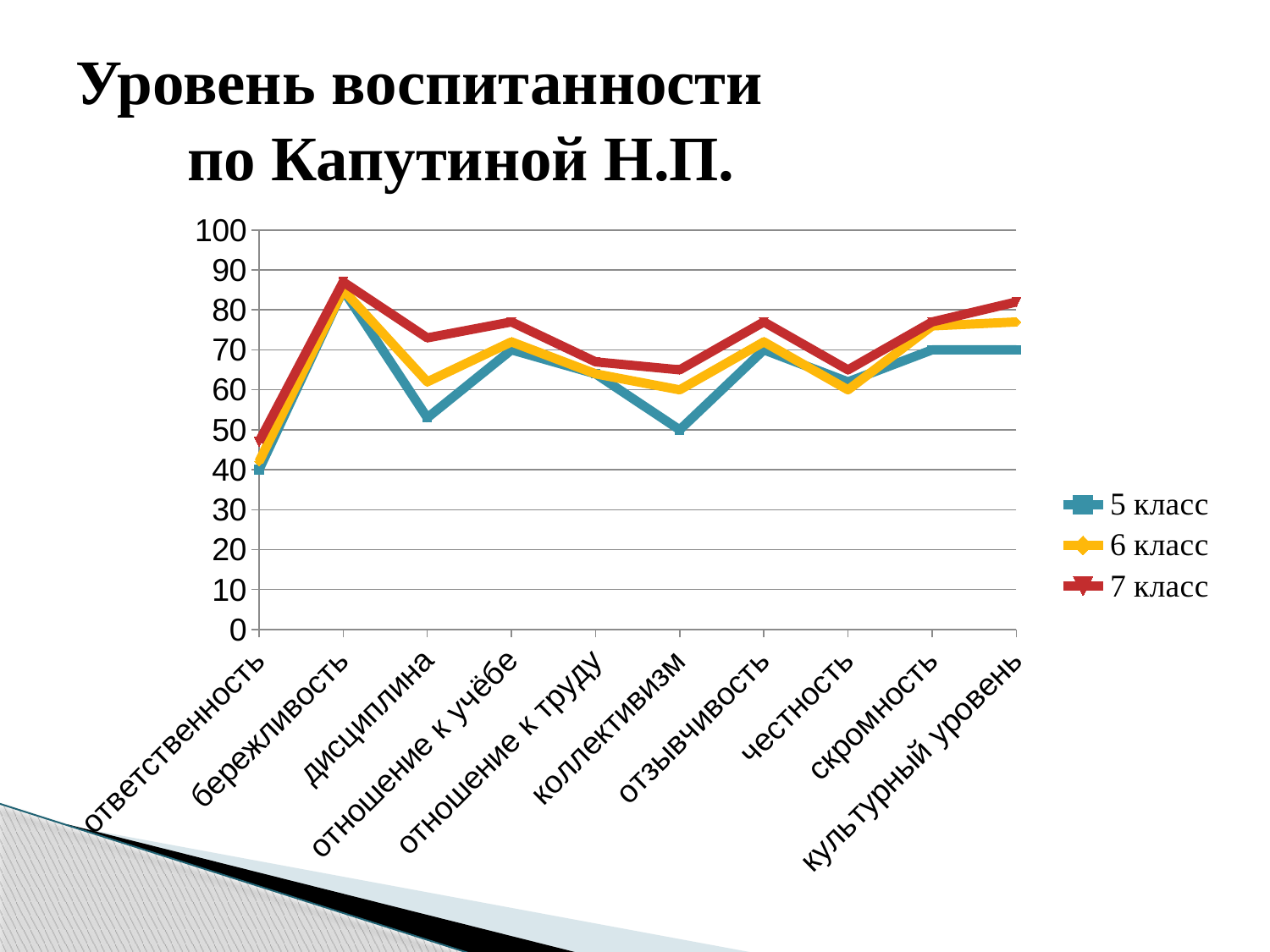

# Уровень воспитанности                                    по Капутиной Н.П.

### Chart

| Category | 5 класс | 6 класс | 7 класс |
|---|---|---|---|
| ответственность | 40.0 | 42.0 | 47.0 |
| бережливость | 85.0 | 85.0 | 87.0 |
| дисциплина | 53.0 | 62.0 | 73.0 |
| отношение к учёбе | 70.0 | 72.0 | 77.0 |
| отношение к труду | 64.0 | 64.0 | 67.0 |
| коллективизм | 50.0 | 60.0 | 65.0 |
| отзывчивость | 70.0 | 72.0 | 77.0 |
| честность | 62.0 | 60.0 | 65.0 |
| скромность | 70.0 | 76.0 | 77.0 |
| культурный уровень | 70.0 | 77.0 | 82.0 |